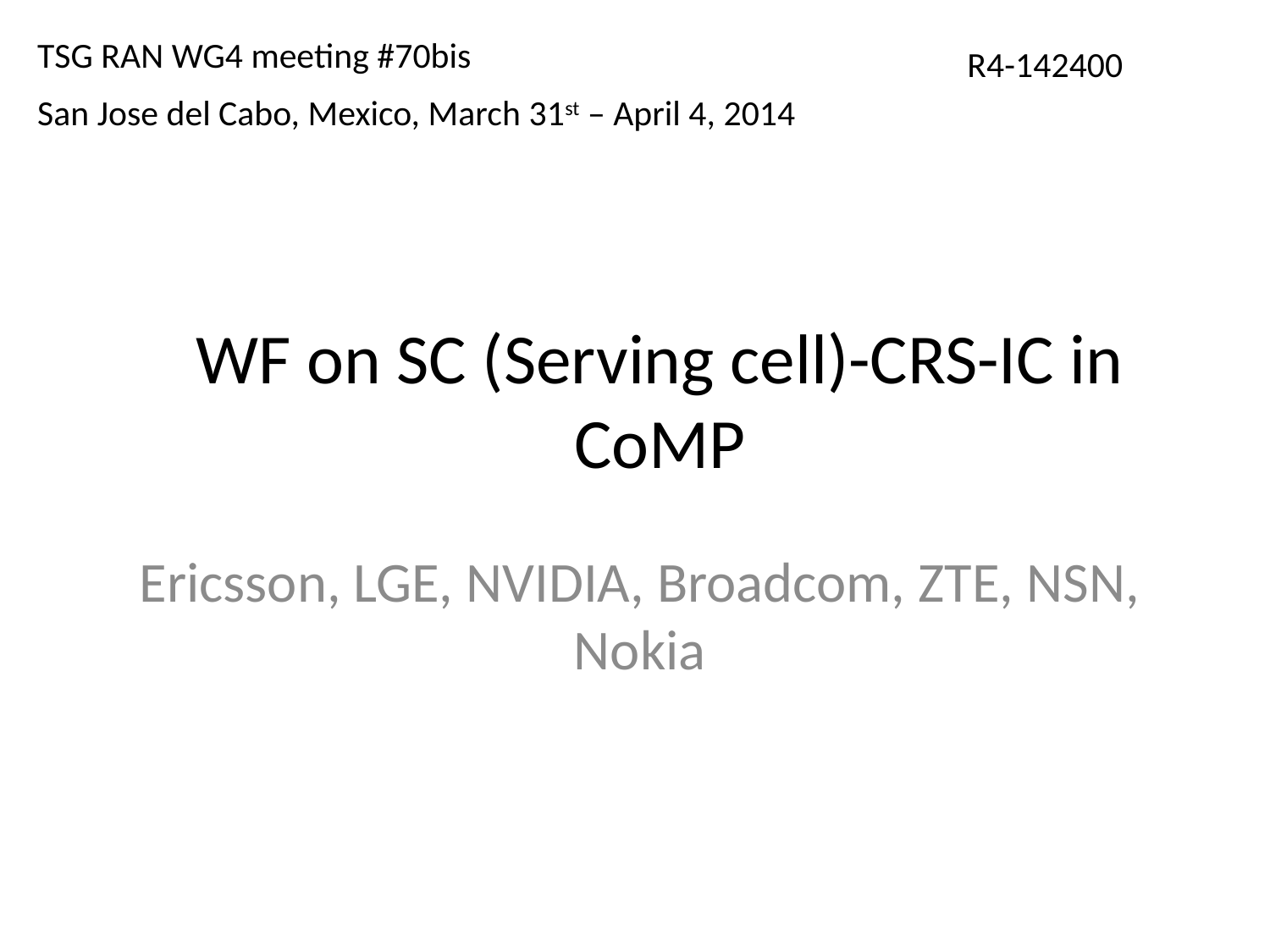

TSG RAN WG4 meeting #70bis
San Jose del Cabo, Mexico, March 31st – April 4, 2014
R4-142400
# WF on SC (Serving cell)-CRS-IC in CoMP
Ericsson, LGE, NVIDIA, Broadcom, ZTE, NSN, Nokia